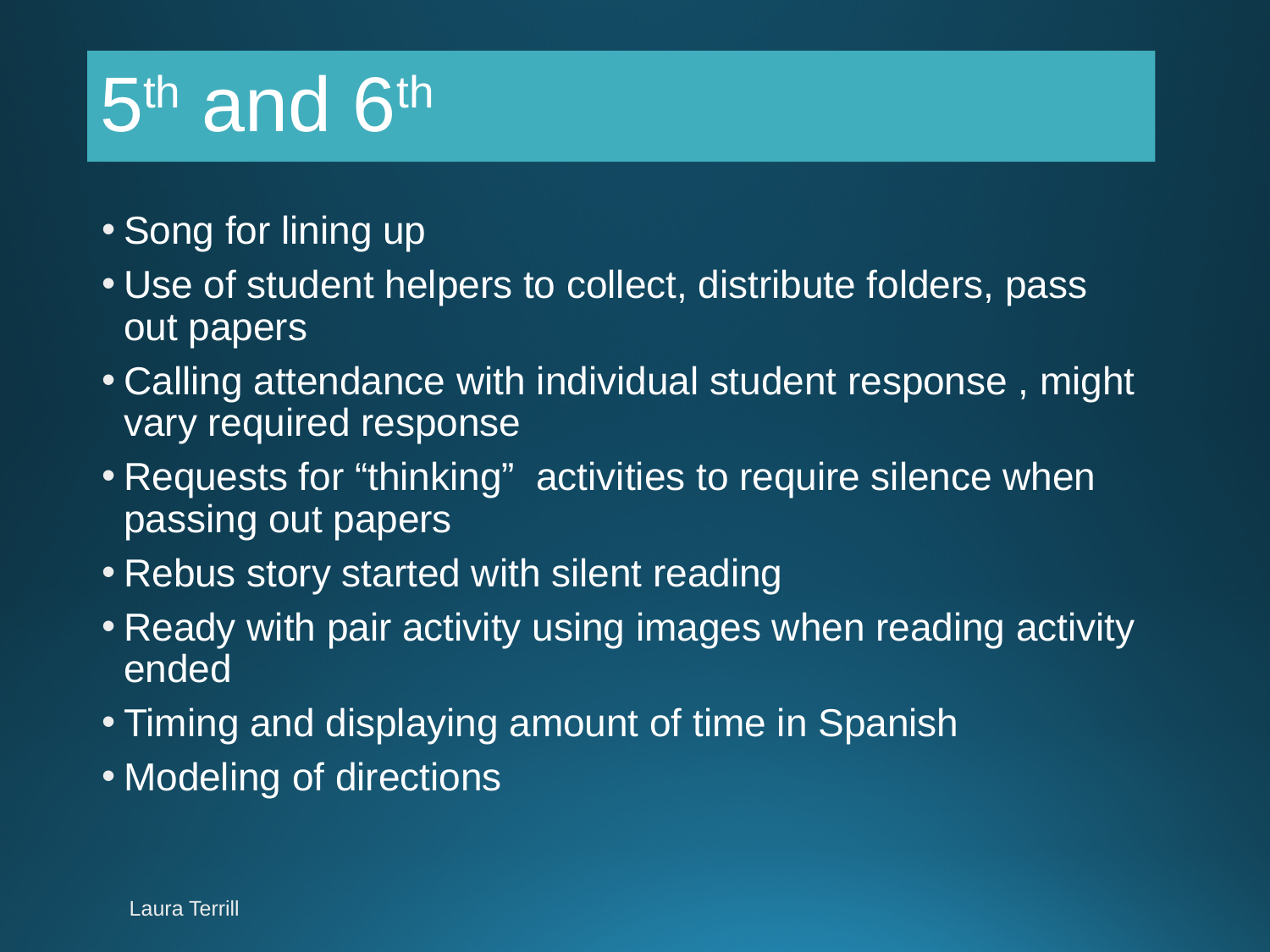

# 5th and 6th
Song for lining up
Use of student helpers to collect, distribute folders, pass out papers
Calling attendance with individual student response , might vary required response
Requests for “thinking”  activities to require silence when passing out papers
Rebus story started with silent reading
Ready with pair activity using images when reading activity ended
Timing and displaying amount of time in Spanish
Modeling of directions

Laura Terrill